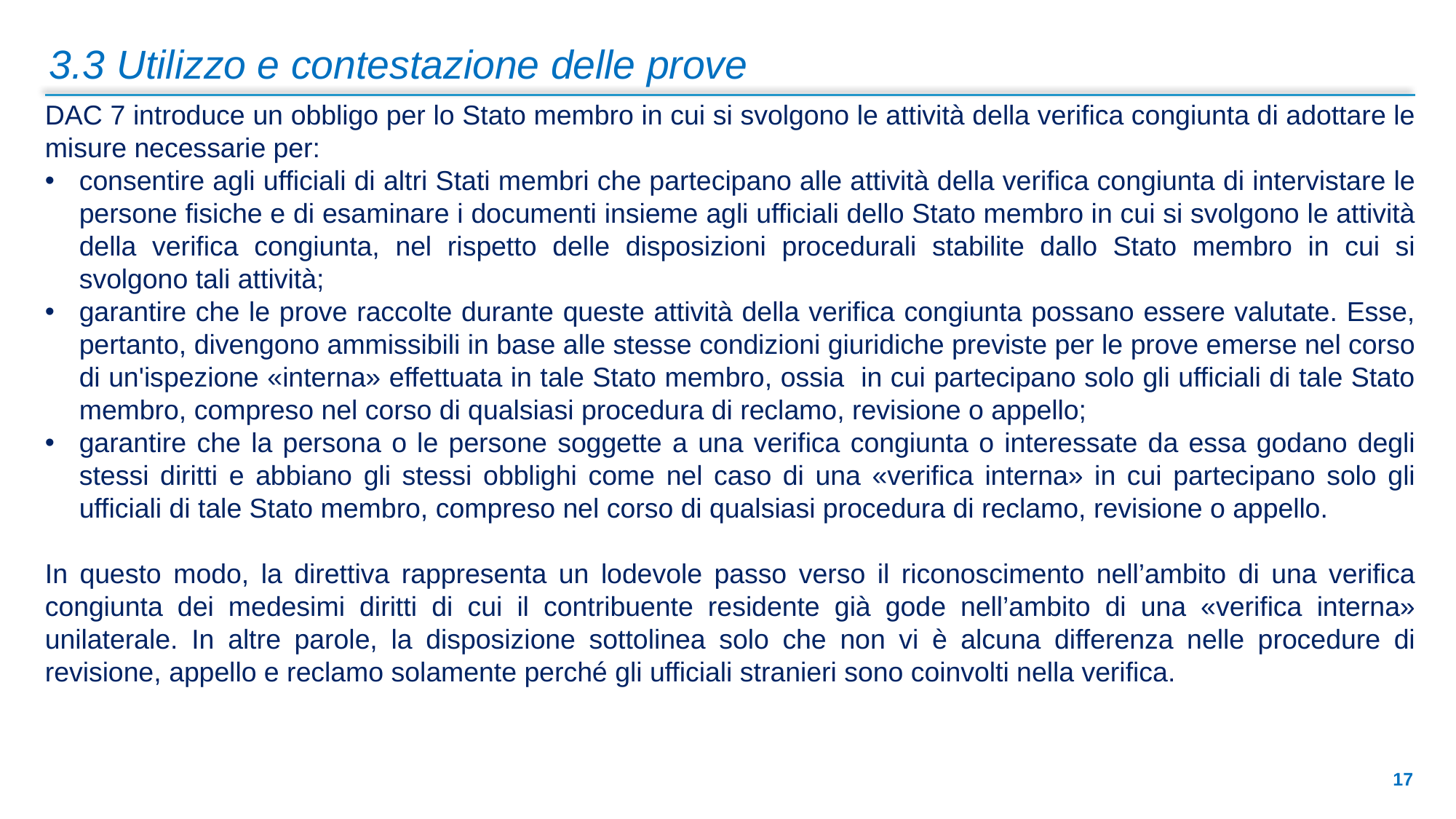

3.3 Utilizzo e contestazione delle prove
DAC 7 introduce un obbligo per lo Stato membro in cui si svolgono le attività della verifica congiunta di adottare le misure necessarie per:
consentire agli ufficiali di altri Stati membri che partecipano alle attività della verifica congiunta di intervistare le persone fisiche e di esaminare i documenti insieme agli ufficiali dello Stato membro in cui si svolgono le attività della verifica congiunta, nel rispetto delle disposizioni procedurali stabilite dallo Stato membro in cui si svolgono tali attività;
garantire che le prove raccolte durante queste attività della verifica congiunta possano essere valutate. Esse, pertanto, divengono ammissibili in base alle stesse condizioni giuridiche previste per le prove emerse nel corso di un'ispezione «interna» effettuata in tale Stato membro, ossia  in cui partecipano solo gli ufficiali di tale Stato membro, compreso nel corso di qualsiasi procedura di reclamo, revisione o appello;
garantire che la persona o le persone soggette a una verifica congiunta o interessate da essa godano degli stessi diritti e abbiano gli stessi obblighi come nel caso di una «verifica interna» in cui partecipano solo gli ufficiali di tale Stato membro, compreso nel corso di qualsiasi procedura di reclamo, revisione o appello.

In questo modo, la direttiva rappresenta un lodevole passo verso il riconoscimento nell’ambito di una verifica congiunta dei medesimi diritti di cui il contribuente residente già gode nell’ambito di una «verifica interna» unilaterale. In altre parole, la disposizione sottolinea solo che non vi è alcuna differenza nelle procedure di revisione, appello e reclamo solamente perché gli ufficiali stranieri sono coinvolti nella verifica.
17